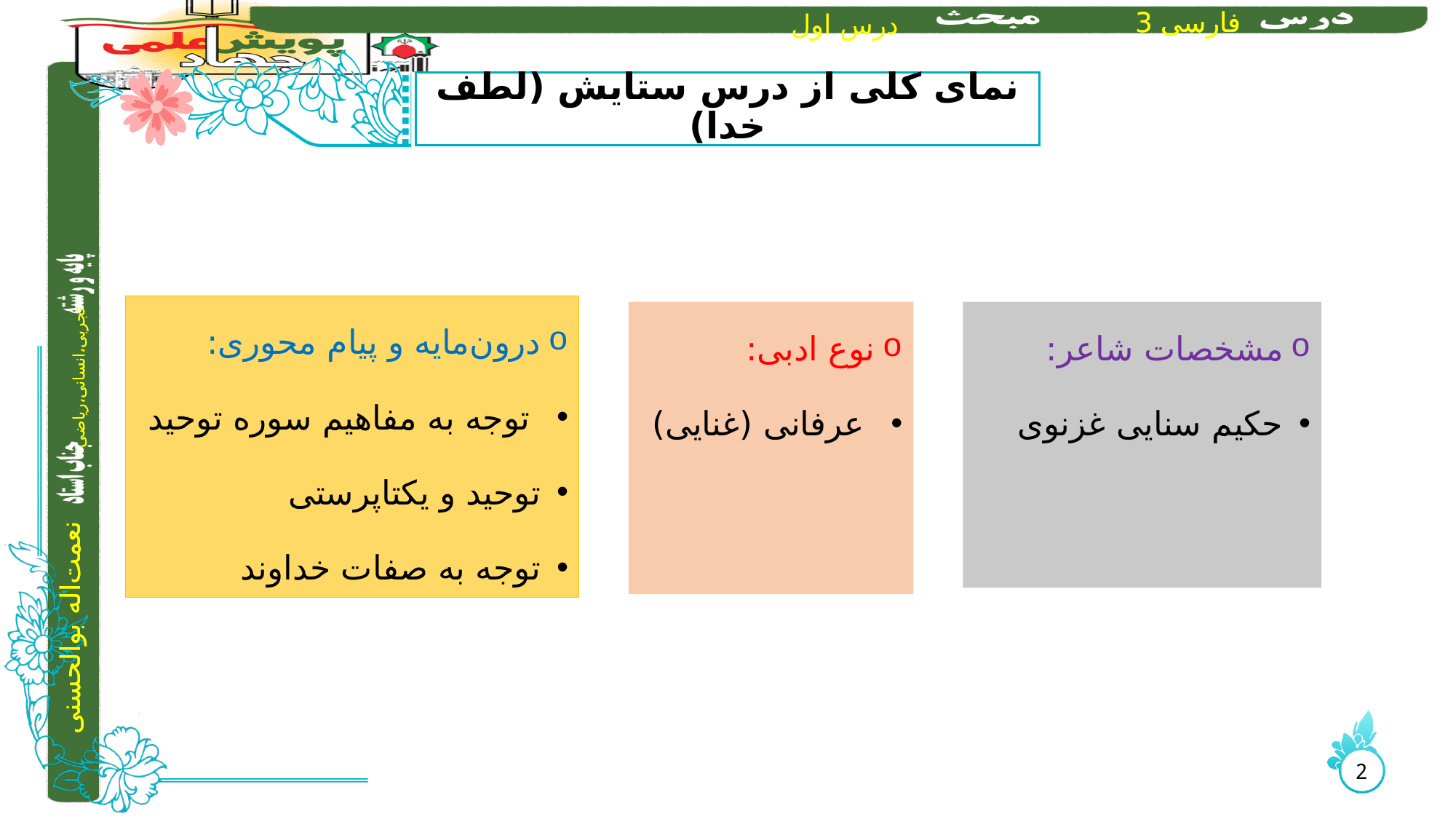

# نمای کلی از درس ستایش (لطف خدا)
درون‌مایه و پیام محوری:
 توجه به مفاهیم سوره توحید
توحید و یکتاپرستی
توجه به صفات خداوند

نوع ادبی:
 عرفانی (غنایی)
مشخصات شاعر:
حکیم سنایی غزنوی